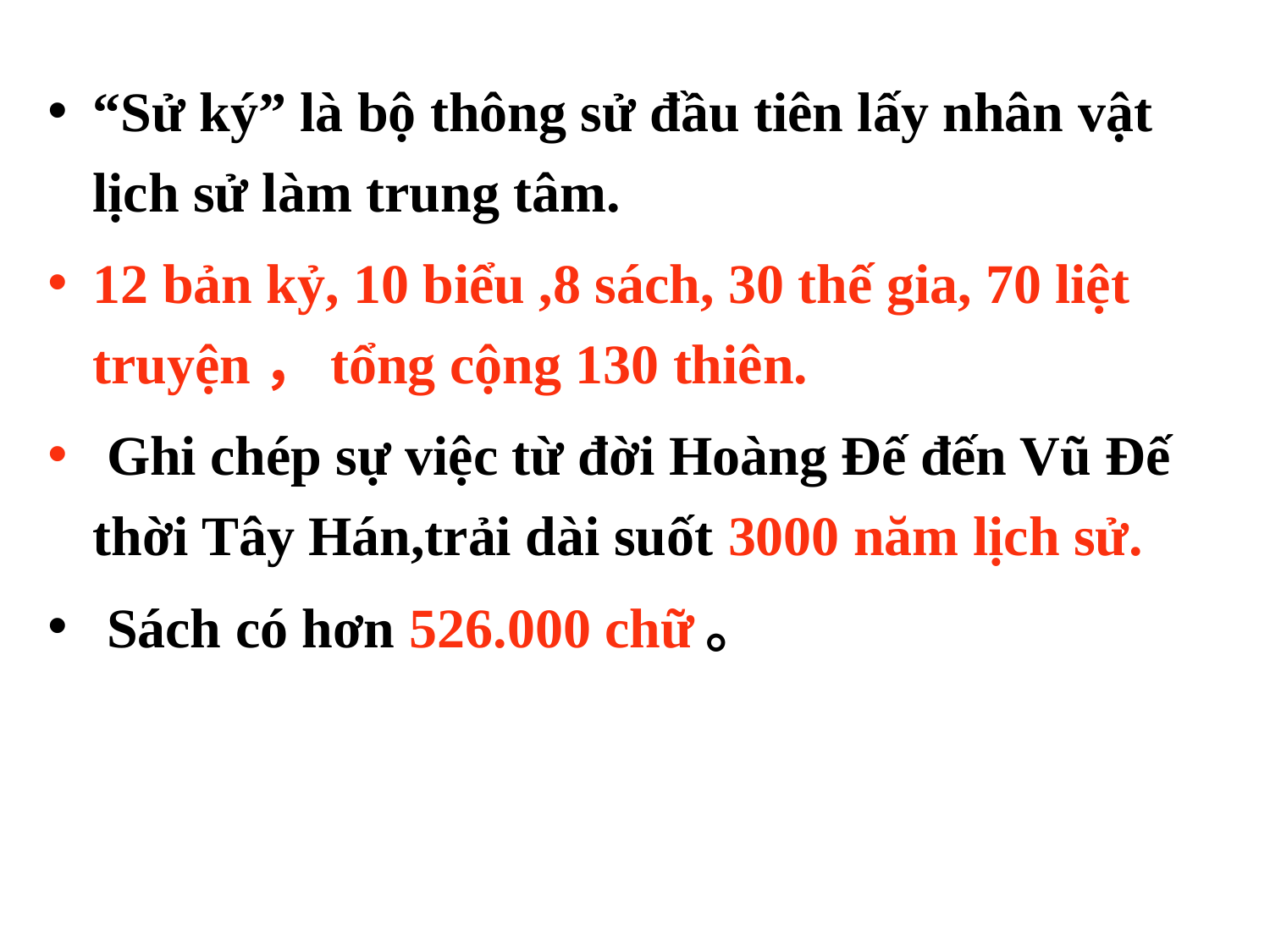

“Sử ký” là bộ thông sử đầu tiên lấy nhân vật lịch sử làm trung tâm.
12 bản kỷ, 10 biểu ,8 sách, 30 thế gia, 70 liệt truyện，tổng cộng 130 thiên.
 Ghi chép sự việc từ đời Hoàng Đế đến Vũ Đế thời Tây Hán,trải dài suốt 3000 năm lịch sử.
 Sách có hơn 526.000 chữ。